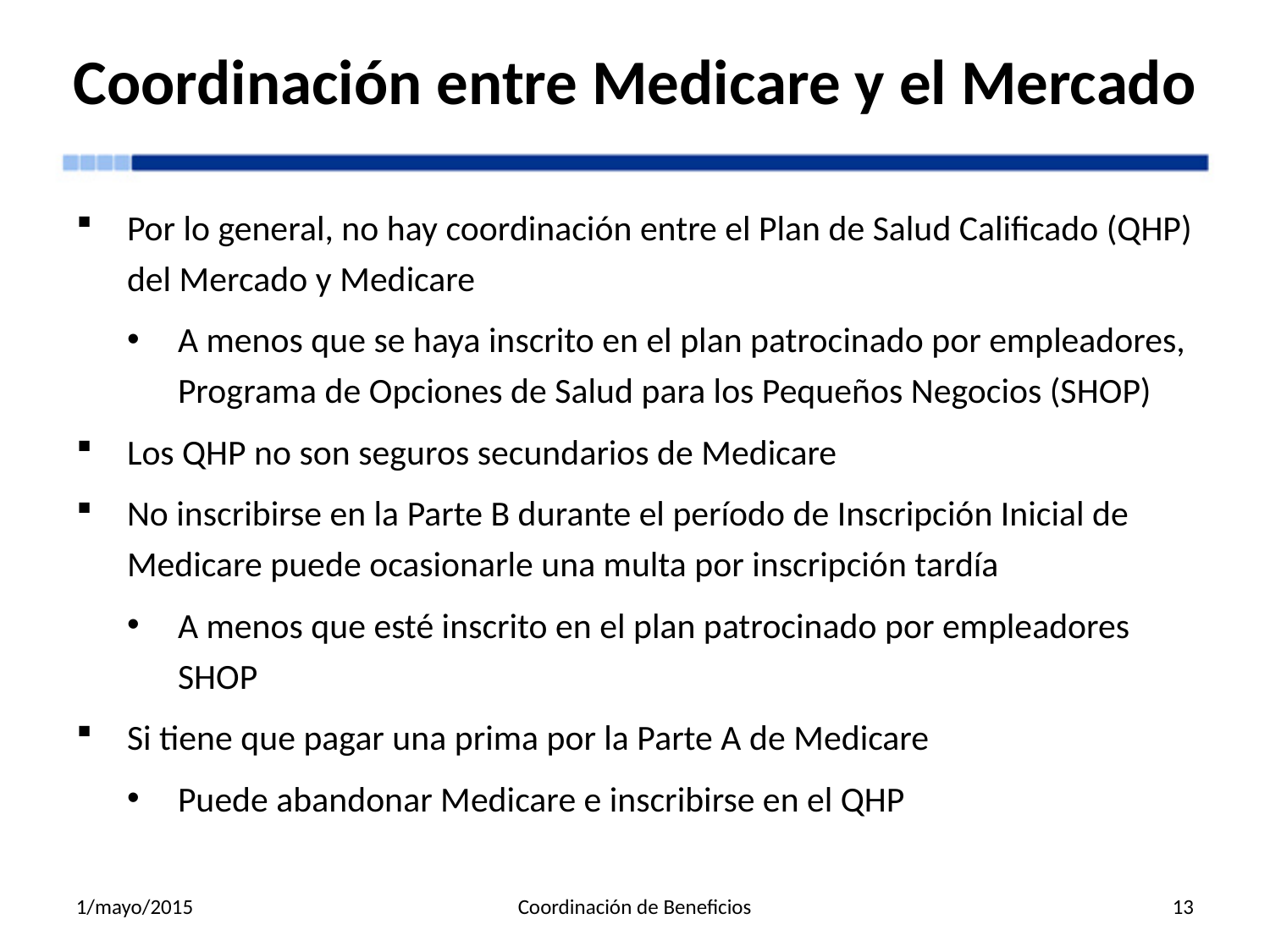

# Coordinación entre Medicare y el Mercado
Por lo general, no hay coordinación entre el Plan de Salud Calificado (QHP) del Mercado y Medicare
A menos que se haya inscrito en el plan patrocinado por empleadores, Programa de Opciones de Salud para los Pequeños Negocios (SHOP)
Los QHP no son seguros secundarios de Medicare
No inscribirse en la Parte B durante el período de Inscripción Inicial de Medicare puede ocasionarle una multa por inscripción tardía
A menos que esté inscrito en el plan patrocinado por empleadores SHOP
Si tiene que pagar una prima por la Parte A de Medicare
Puede abandonar Medicare e inscribirse en el QHP
1/mayo/2015
Coordinación de Beneficios
13